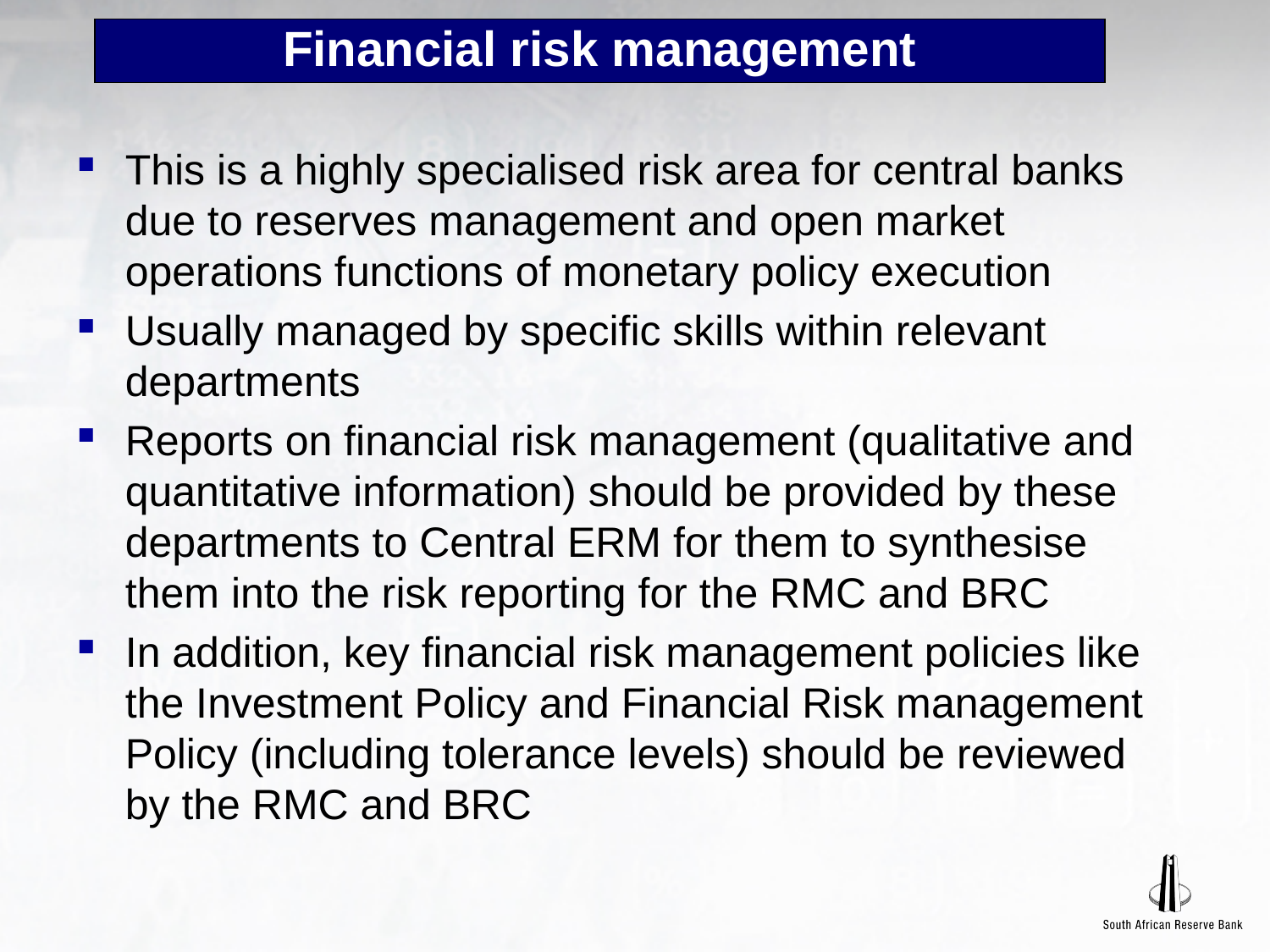

# Financial risk management
This is a highly specialised risk area for central banks due to reserves management and open market operations functions of monetary policy execution
Usually managed by specific skills within relevant departments
Reports on financial risk management (qualitative and quantitative information) should be provided by these departments to Central ERM for them to synthesise them into the risk reporting for the RMC and BRC
In addition, key financial risk management policies like the Investment Policy and Financial Risk management Policy (including tolerance levels) should be reviewed by the RMC and BRC